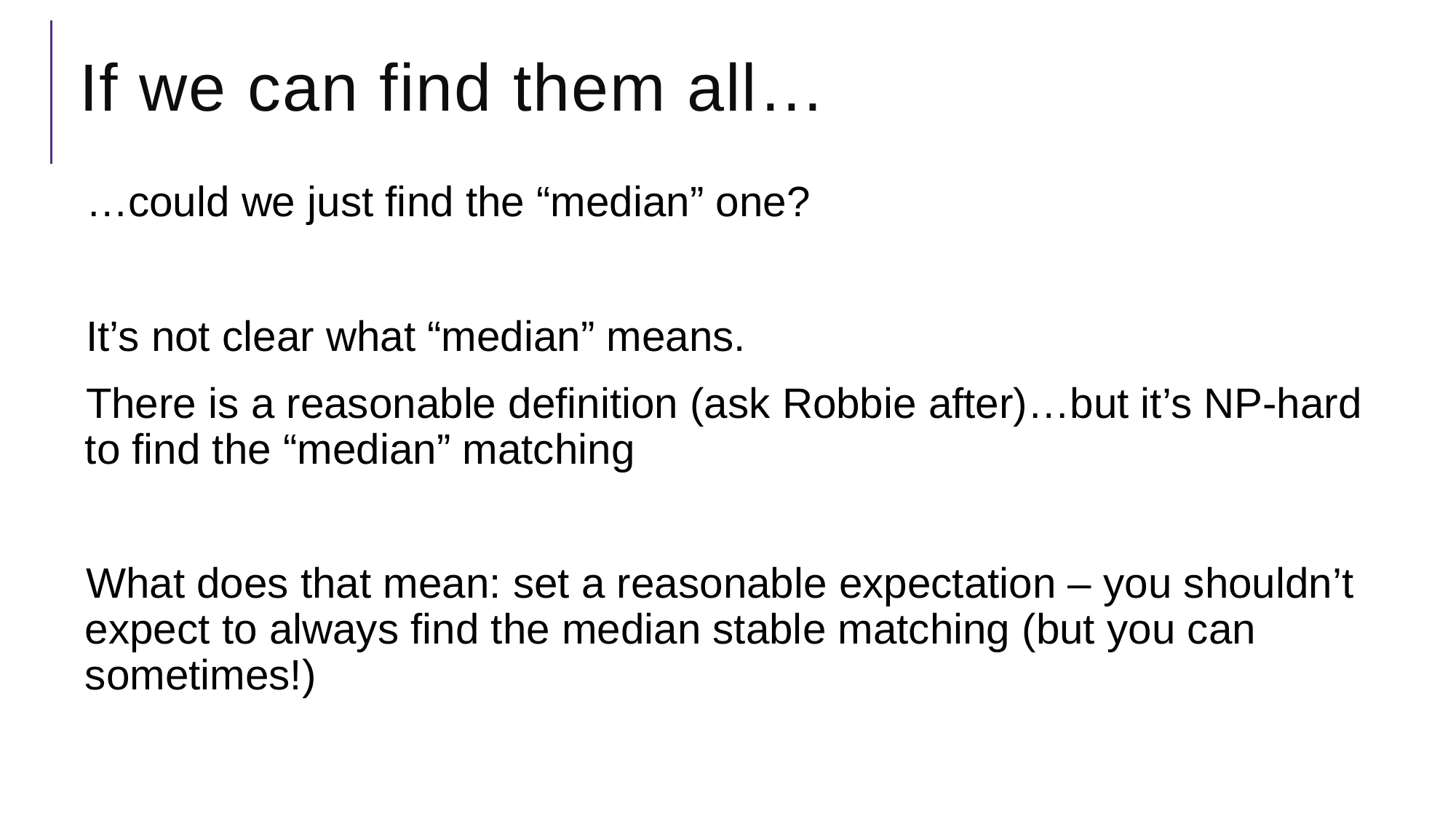

# If we can find them all…
…could we just find the “median” one?

It’s not clear what “median” means.
There is a reasonable definition (ask Robbie after)…but it’s NP-hard to find the “median” matching

What does that mean: set a reasonable expectation – you shouldn’t expect to always find the median stable matching (but you can sometimes!)